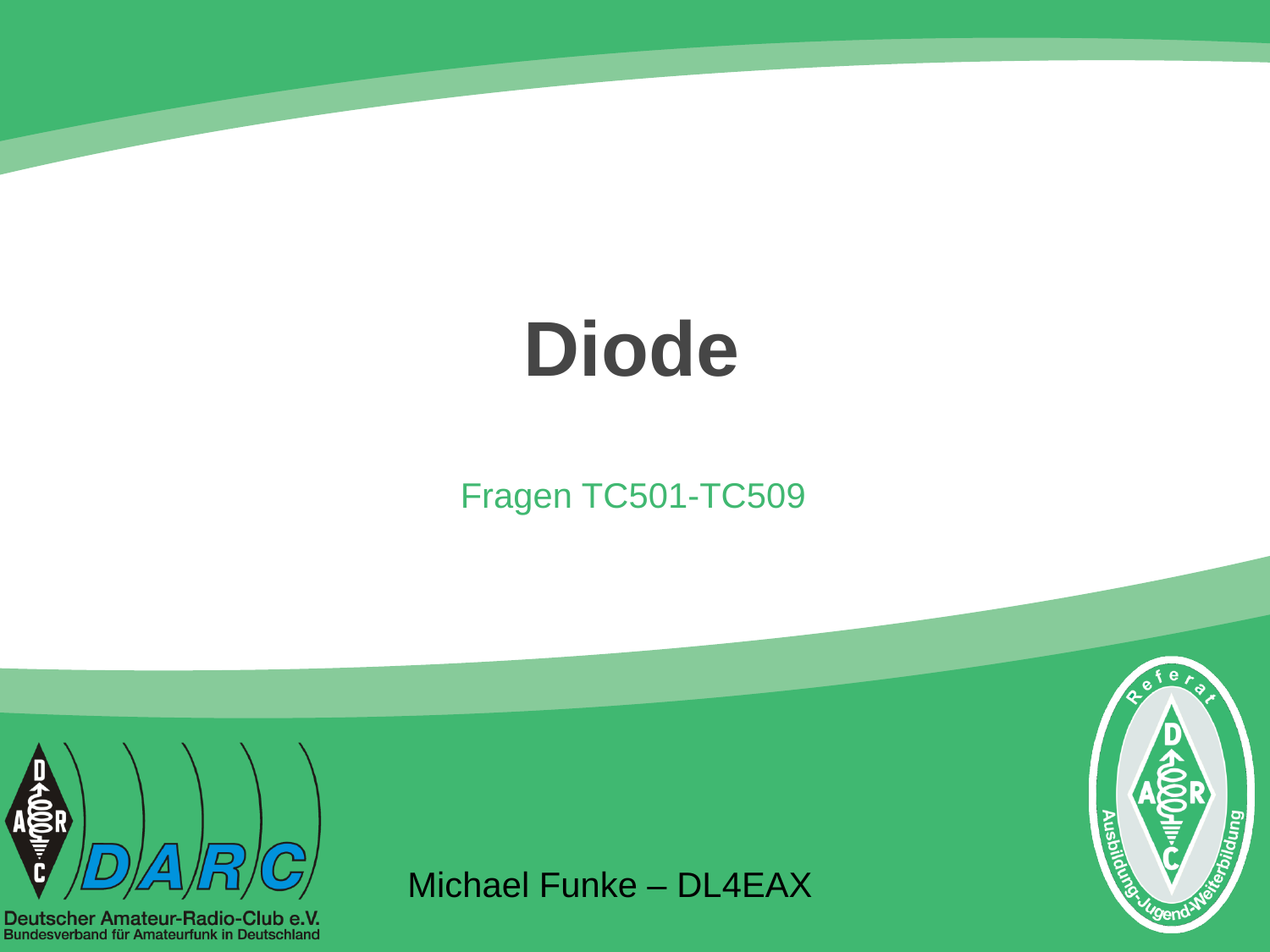

# Diode
Fragen TC501-TC509
Michael Funke – DL4EAX